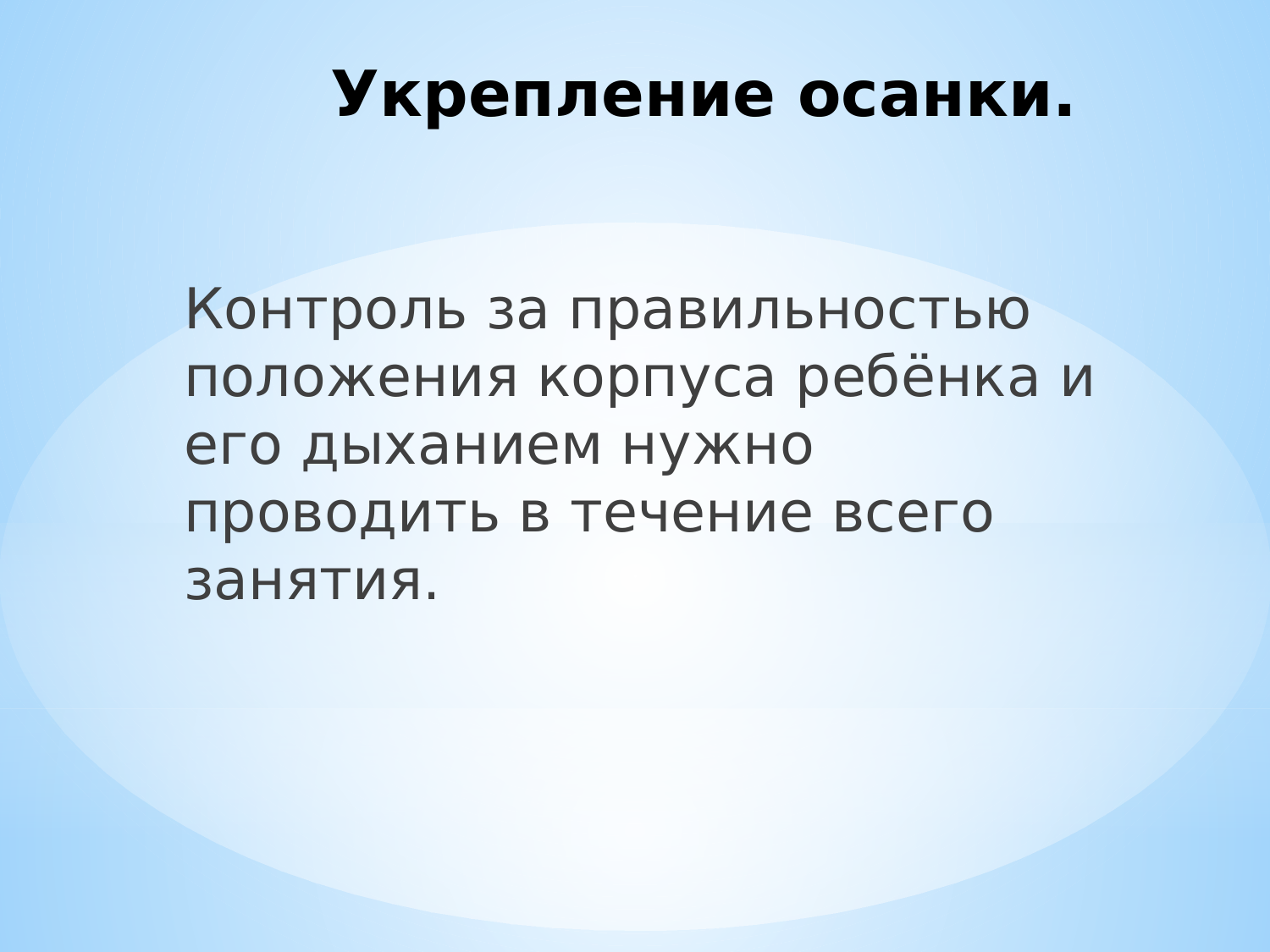

# Укрепление осанки.
Контроль за правильностью положения корпуса ребёнка и его дыханием нужно проводить в течение всего занятия.